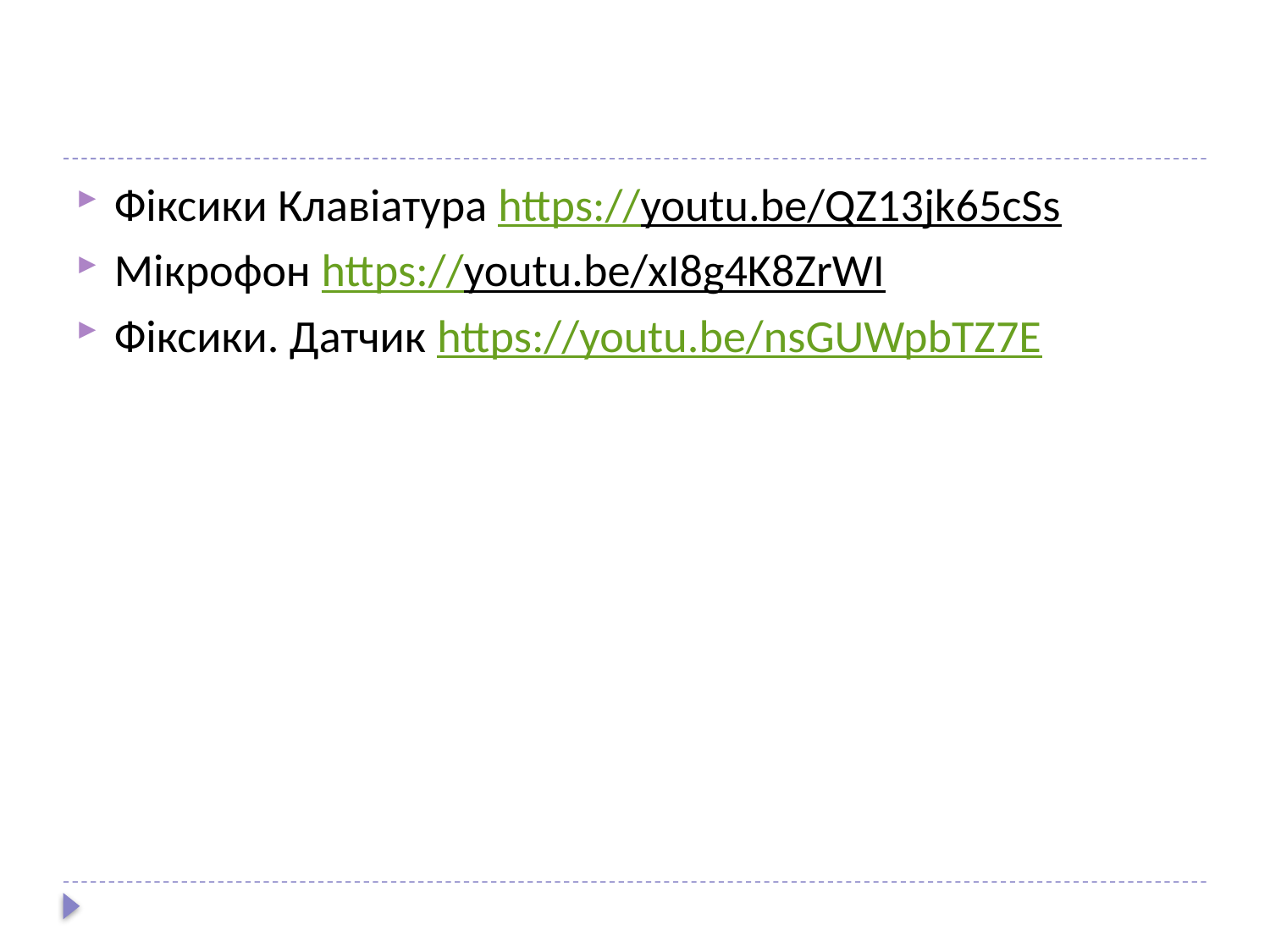

#
Фіксики Клавіатура https://youtu.be/QZ13jk65cSs
Мікрофон https://youtu.be/xI8g4K8ZrWI
Фіксики. Датчик https://youtu.be/nsGUWpbTZ7E